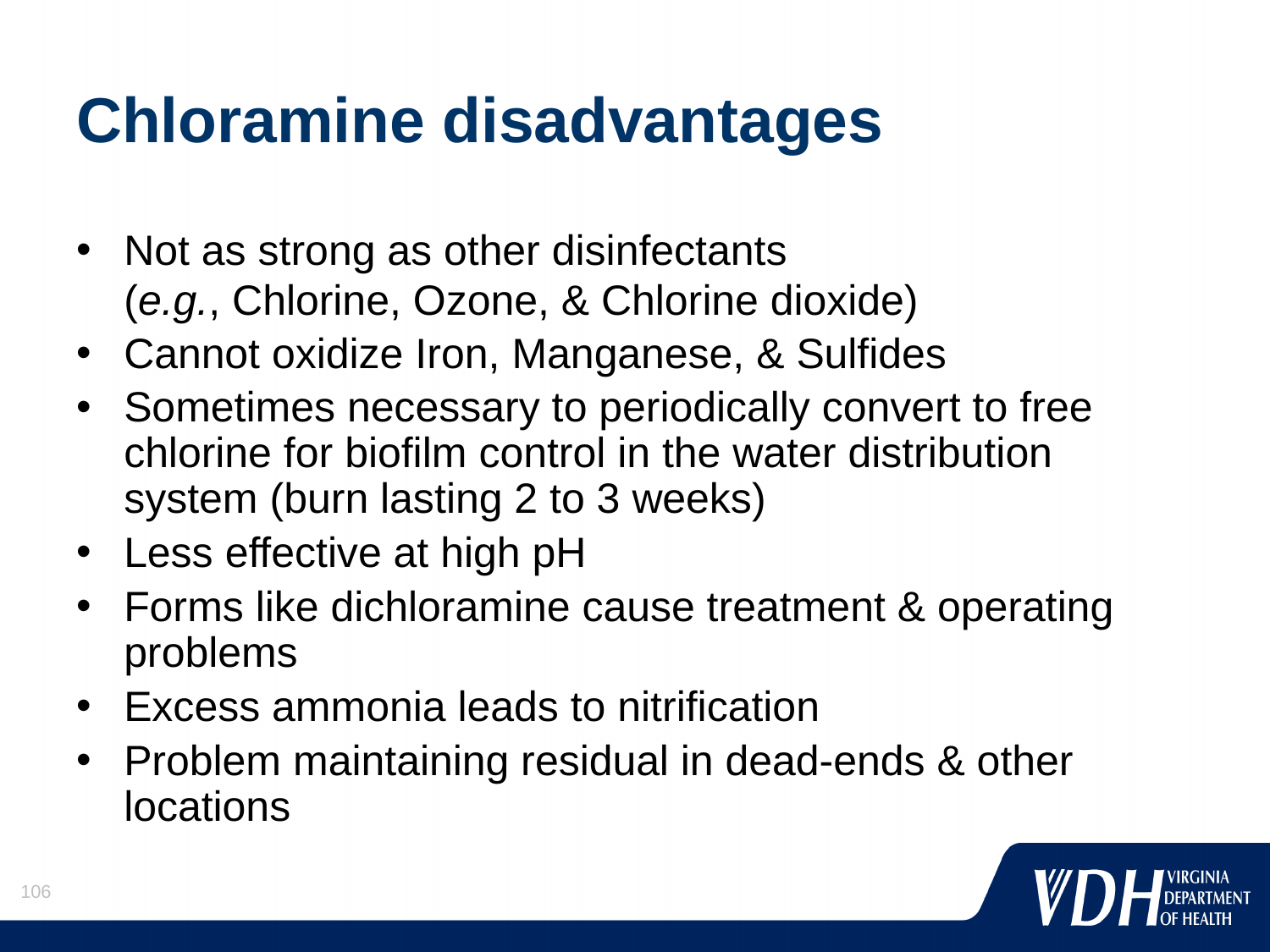

# Chloramine disadvantages
Not as strong as other disinfectants
(e.g., Chlorine, Ozone, & Chlorine dioxide)
Cannot oxidize Iron, Manganese, & Sulfides
Sometimes necessary to periodically convert to free chlorine for biofilm control in the water distribution system (burn lasting 2 to 3 weeks)
Less effective at high pH
Forms like dichloramine cause treatment & operating problems
Excess ammonia leads to nitrification
Problem maintaining residual in dead-ends & other locations

106